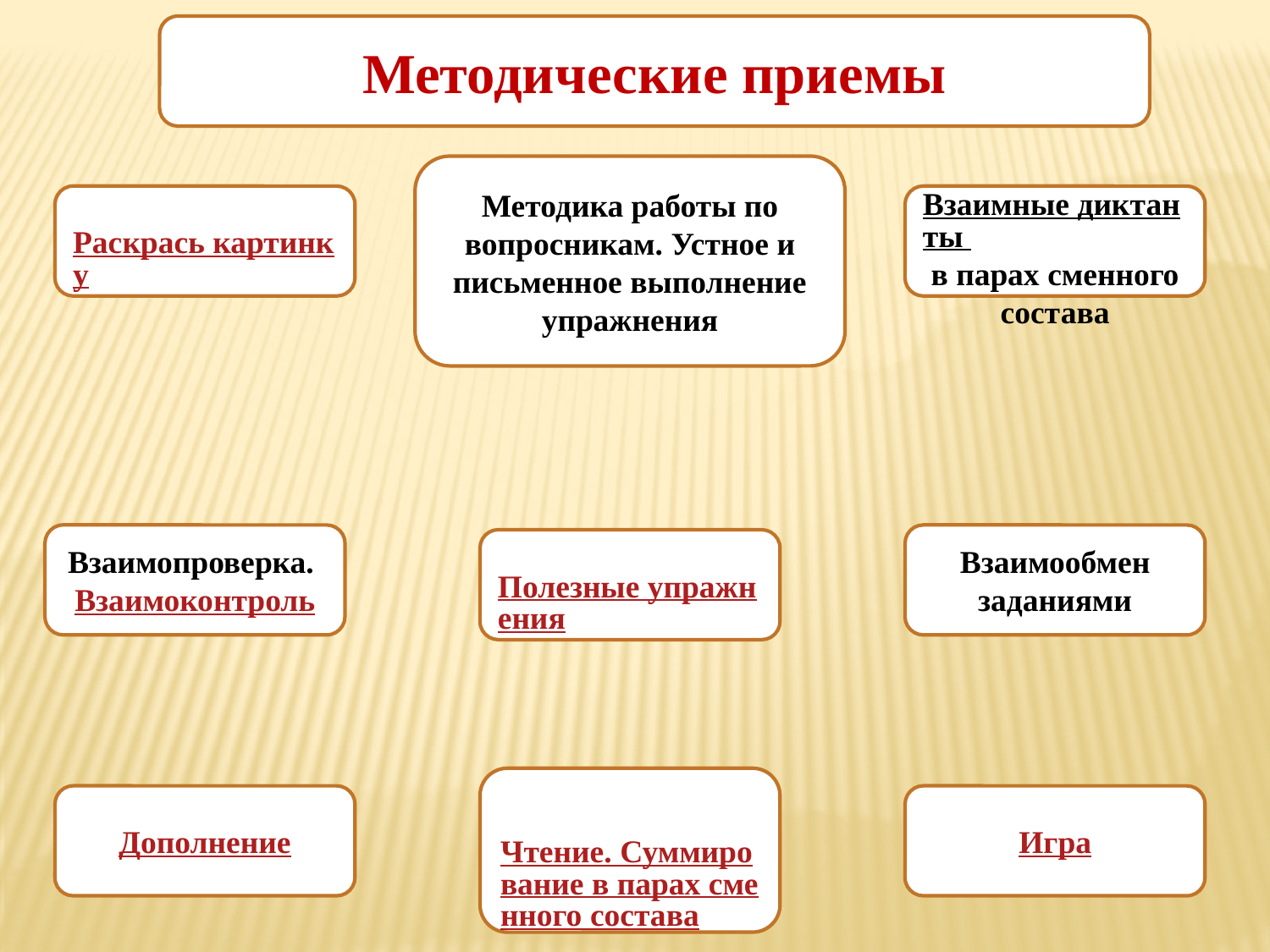

Методические приемы
Методика работы по вопросникам. Устное и письменное выполнение упражнения
Раскрась картинку
Взаимные диктанты в парах сменного состава
Взаимопроверка. Взаимоконтроль
Взаимообмен заданиями
Полезные упражнения
Чтение. Суммирование в парах сменного состава
Дополнение
Игра